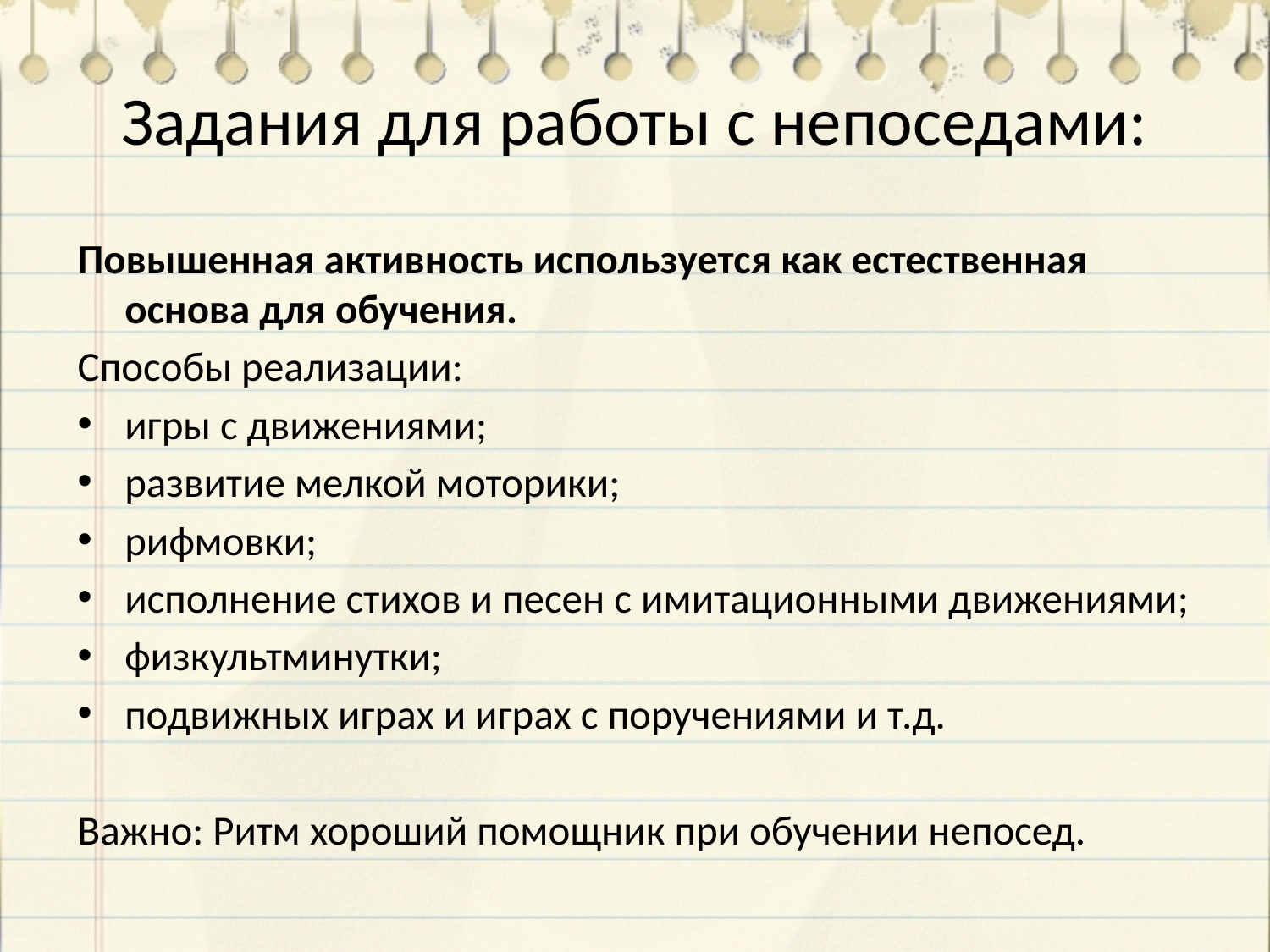

# Задания для работы с непоседами:
Повышенная активность используется как естественная основа для обучения.
Способы реализации:
игры с движениями;
развитие мелкой моторики;
рифмовки;
исполнение стихов и песен с имитационными движениями;
физкультминутки;
подвижных играх и играх с поручениями и т.д.

Важно: Ритм хороший помощник при обучении непосед.